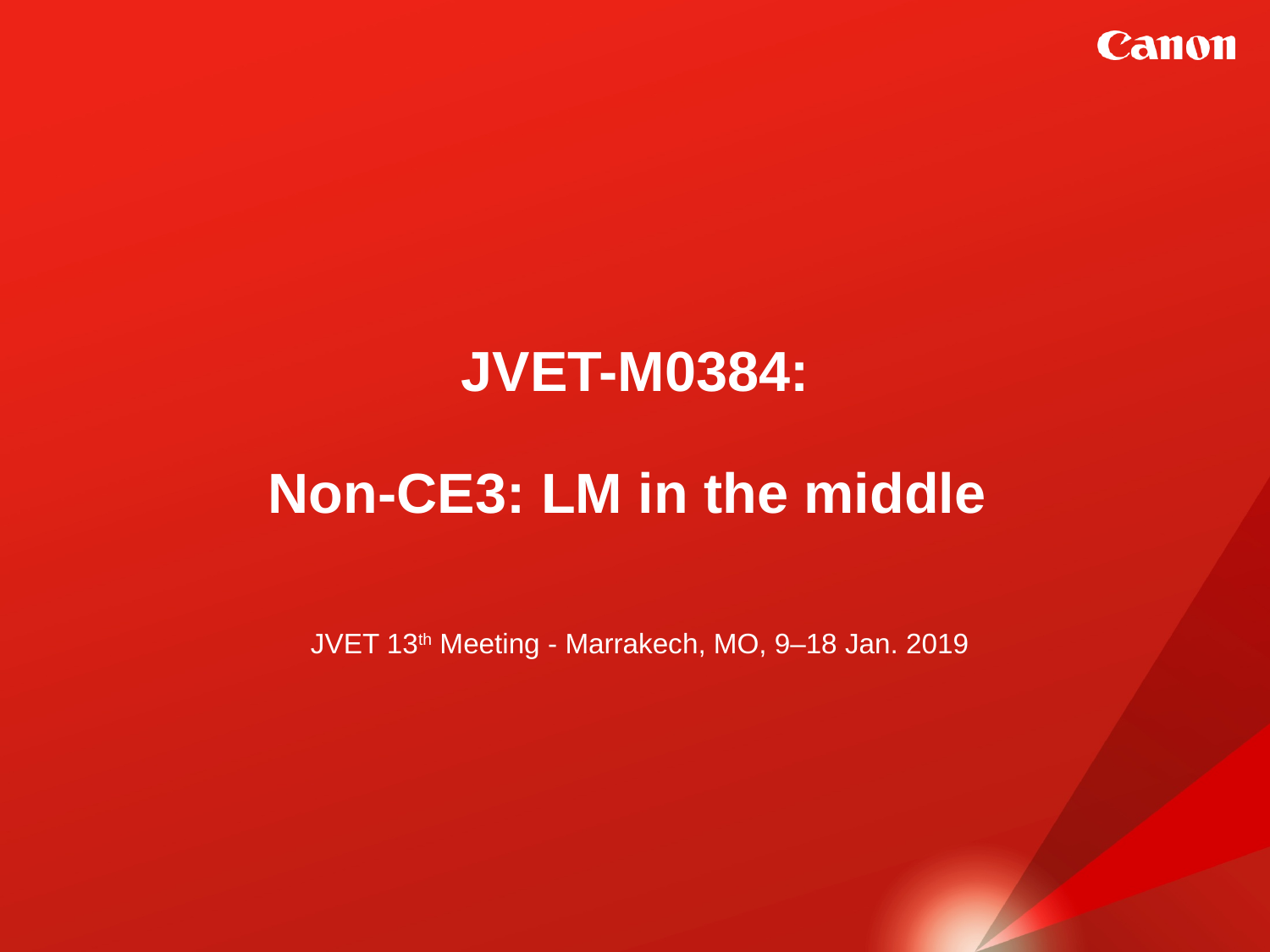

# JVET-M0384: Non-CE3: LM in the middle
JVET 13th Meeting - Marrakech, MO, 9–18 Jan. 2019